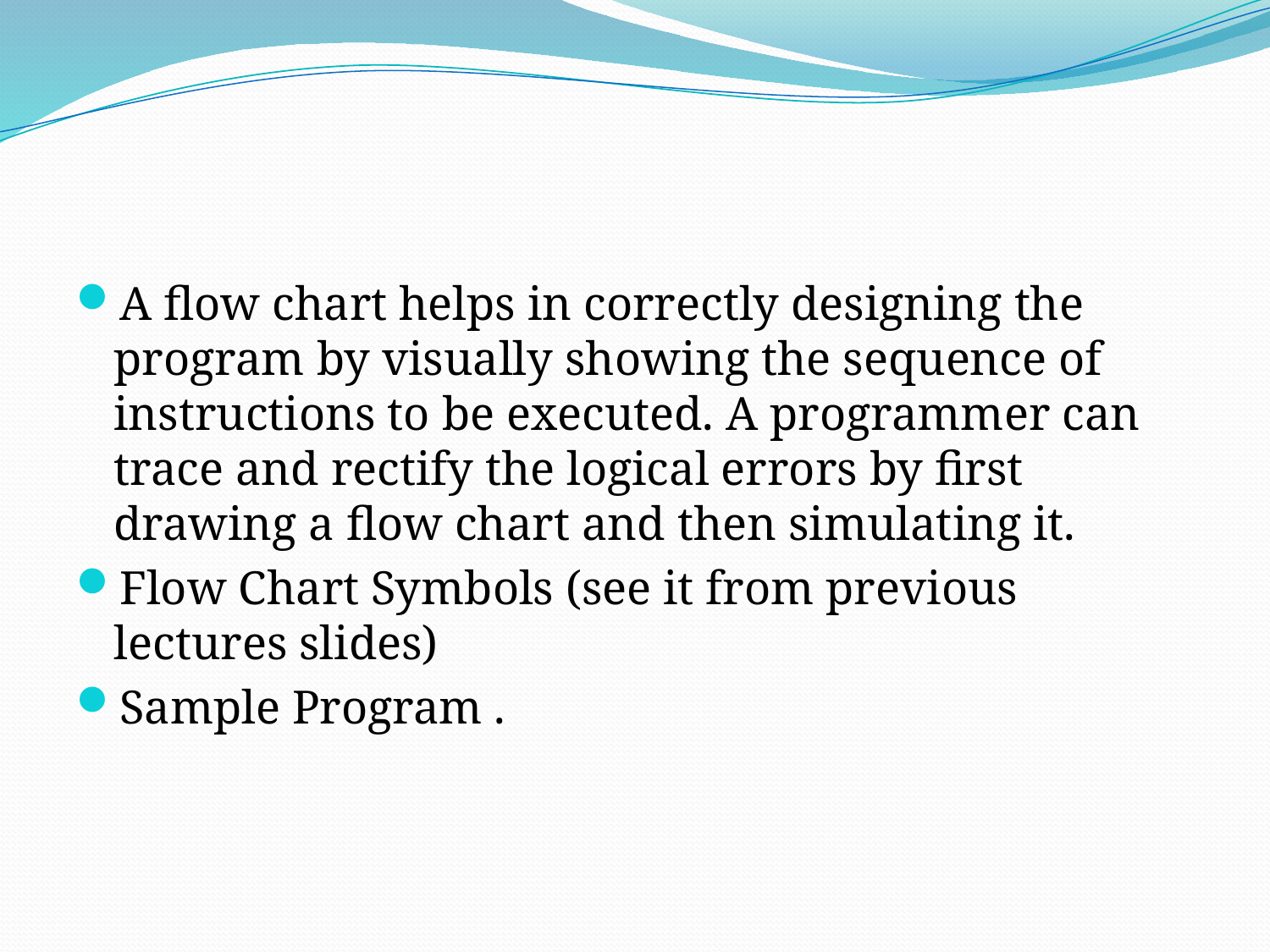

#
A flow chart helps in correctly designing the program by visually showing the sequence of instructions to be executed. A programmer can trace and rectify the logical errors by ﬁrst drawing a ﬂow chart and then simulating it.
Flow Chart Symbols (see it from previous lectures slides)
Sample Program .